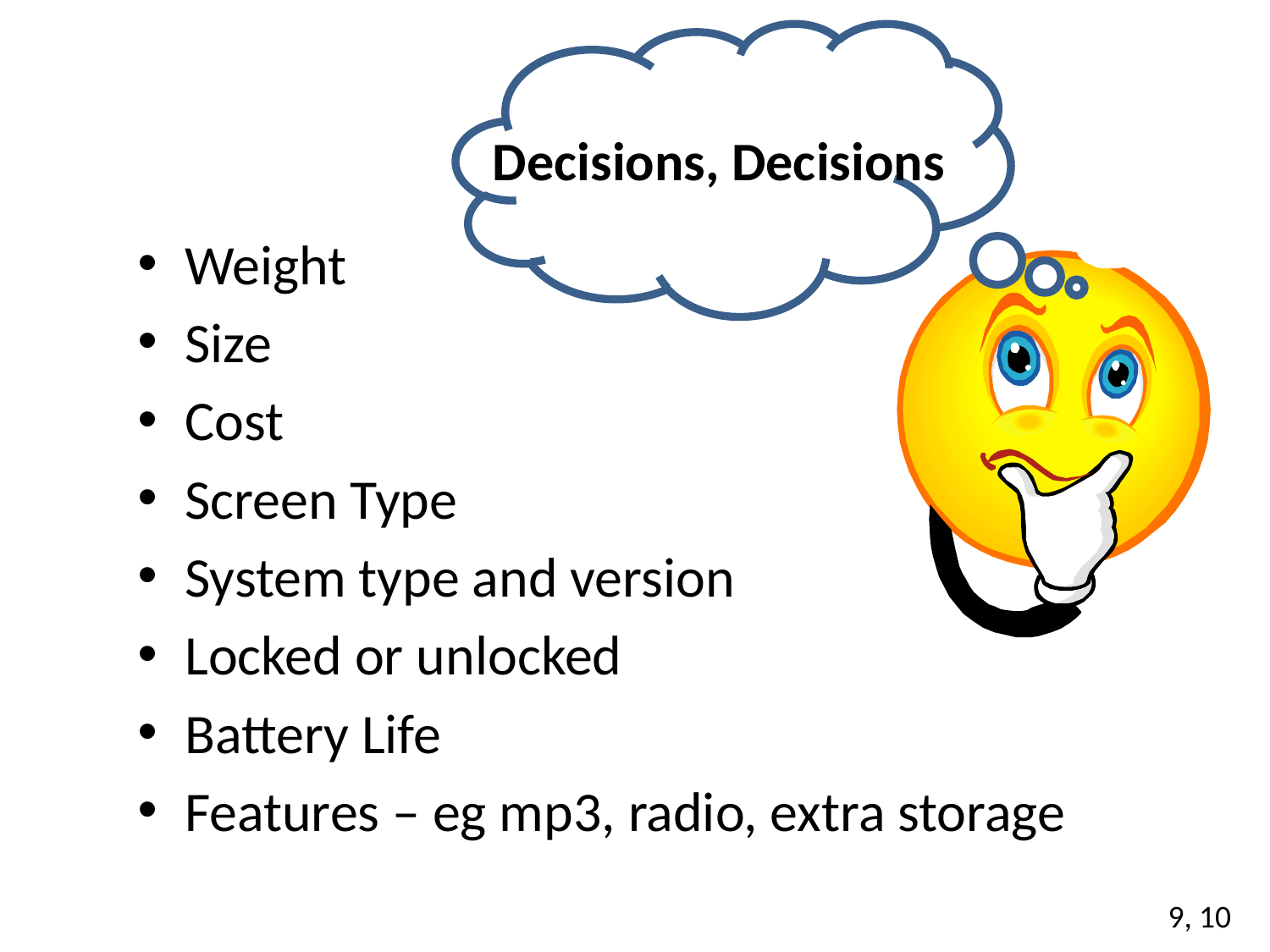

# Decisions, Decisions
Weight
Size
Cost
Screen Type
System type and version
Locked or unlocked
Battery Life
Features – eg mp3, radio, extra storage

9, 10